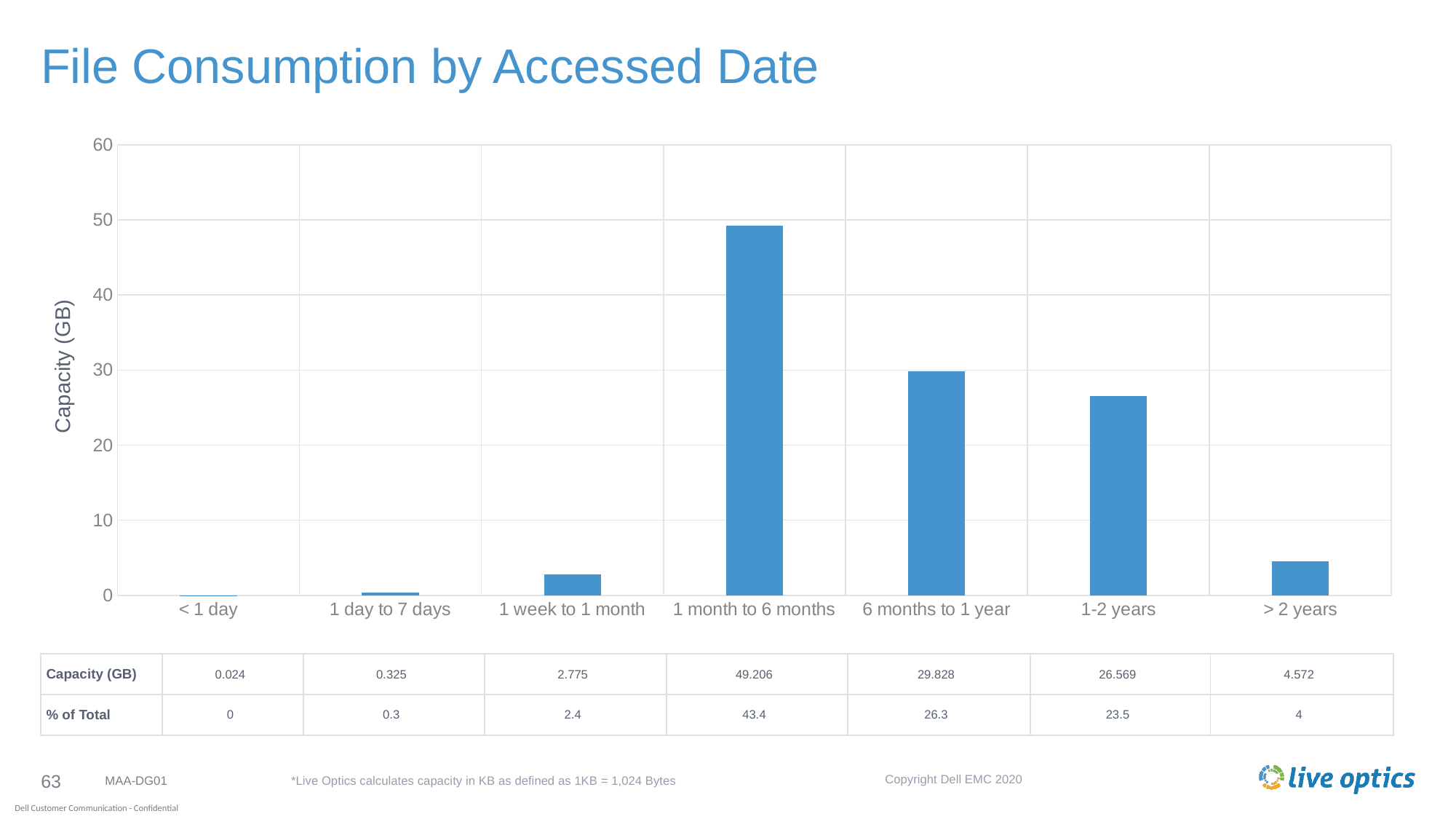

# File Consumption by Accessed Date

### Chart

| Category | Size (GB) |
|---|---|
| < 1 day | 0.024 |
| 1 day to 7 days | 0.325 |
| 1 week to 1 month | 2.775 |
| 1 month to 6 months | 49.206 |
| 6 months to 1 year | 29.828 |
| 1-2 years | 26.569 |
| > 2 years | 4.572 |
Capacity (GB)
| Capacity (GB) | 0.024 | 0.325 | 2.775 | 49.206 | 29.828 | 26.569 | 4.572 |
| --- | --- | --- | --- | --- | --- | --- | --- |
| % of Total | 0 | 0.3 | 2.4 | 43.4 | 26.3 | 23.5 | 4 |